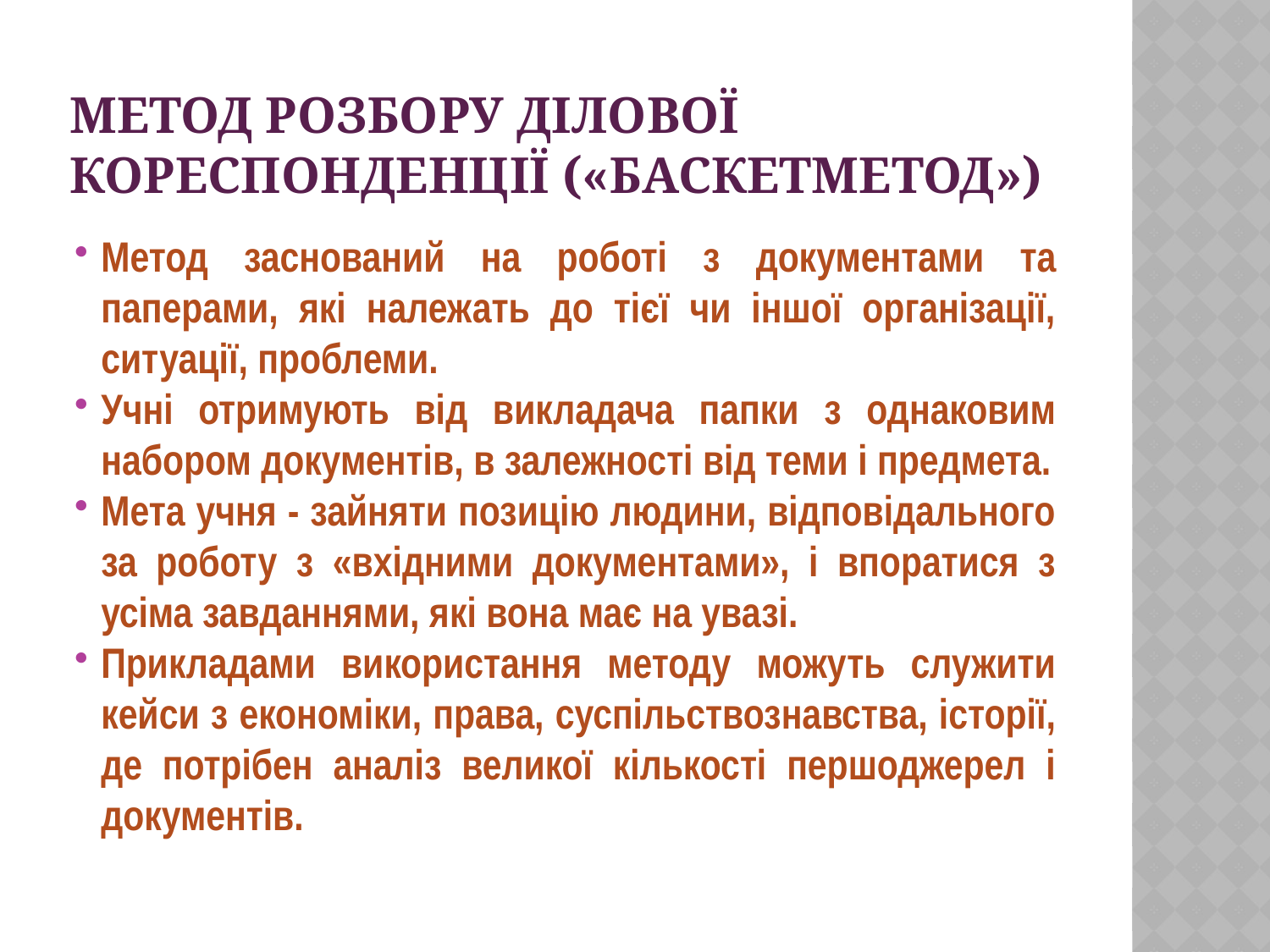

# Метод розбору ділової кореспонденції («баскетметод»)
Метод заснований на роботі з документами та паперами, які належать до тієї чи іншої організації, ситуації, проблеми.
Учні отримують від викладача папки з однаковим набором документів, в залежності від теми і предмета.
Мета учня - зайняти позицію людини, відповідального за роботу з «вхідними документами», і впоратися з усіма завданнями, які вона має на увазі.
Прикладами використання методу можуть служити кейси з економіки, права, суспільствознавства, історії, де потрібен аналіз великої кількості першоджерел і документів.